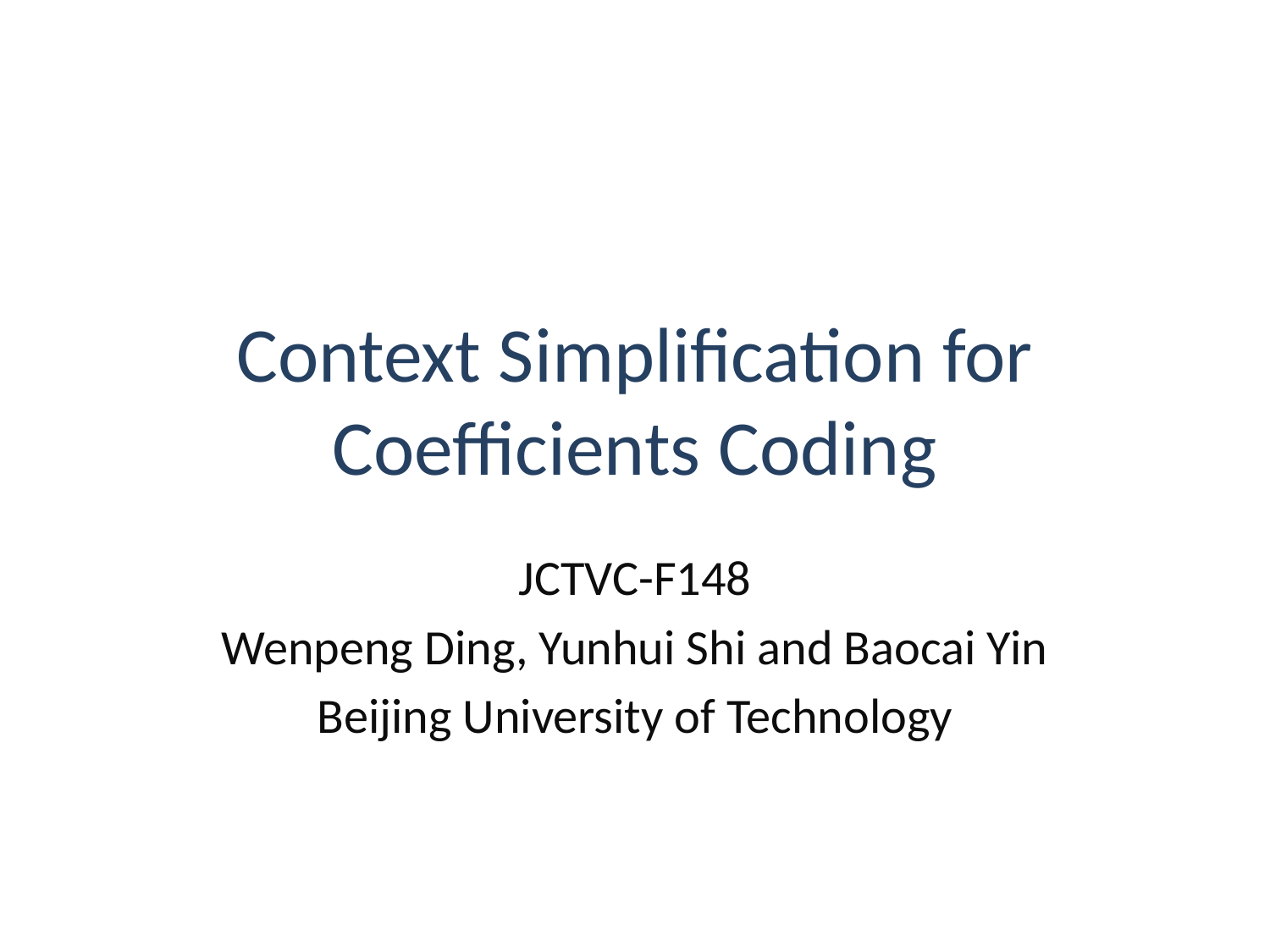

# Context Simplification for Coefficients Coding
JCTVC-F148
Wenpeng Ding, Yunhui Shi and Baocai Yin
Beijing University of Technology